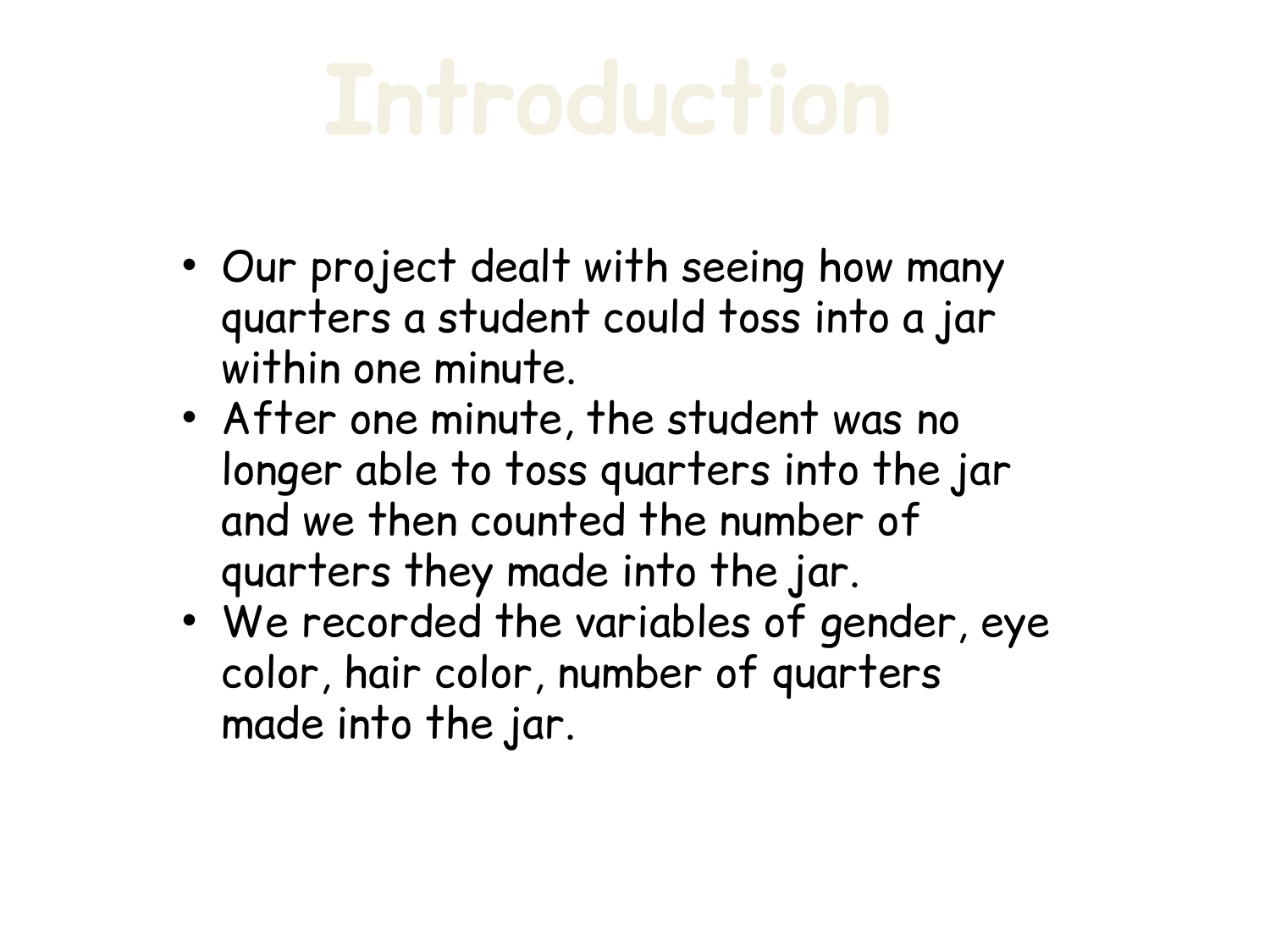

Introduction
Our project dealt with seeing how many quarters a student could toss into a jar within one minute.
After one minute, the student was no longer able to toss quarters into the jar and we then counted the number of quarters they made into the jar.
We recorded the variables of gender, eye color, hair color, number of quarters made into the jar.